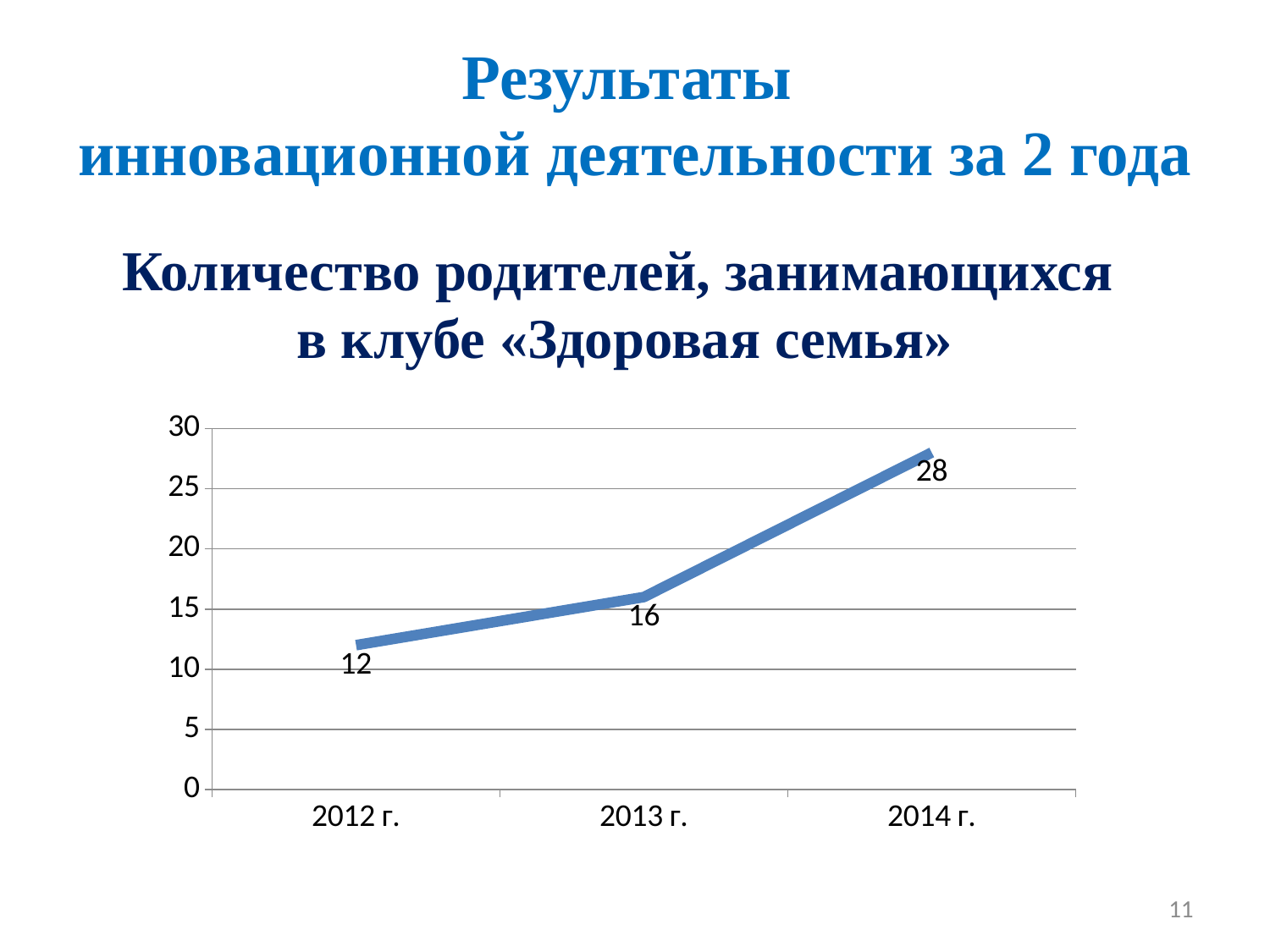

Результаты
инновационной деятельности за 2 года
Количество родителей, занимающихся
в клубе «Здоровая семья»

### Chart:

| Category | Ряд 1 |
|---|---|
| 2012 г. | 12.0 |
| 2013 г. | 16.0 |
| 2014 г. | 28.0 |
11